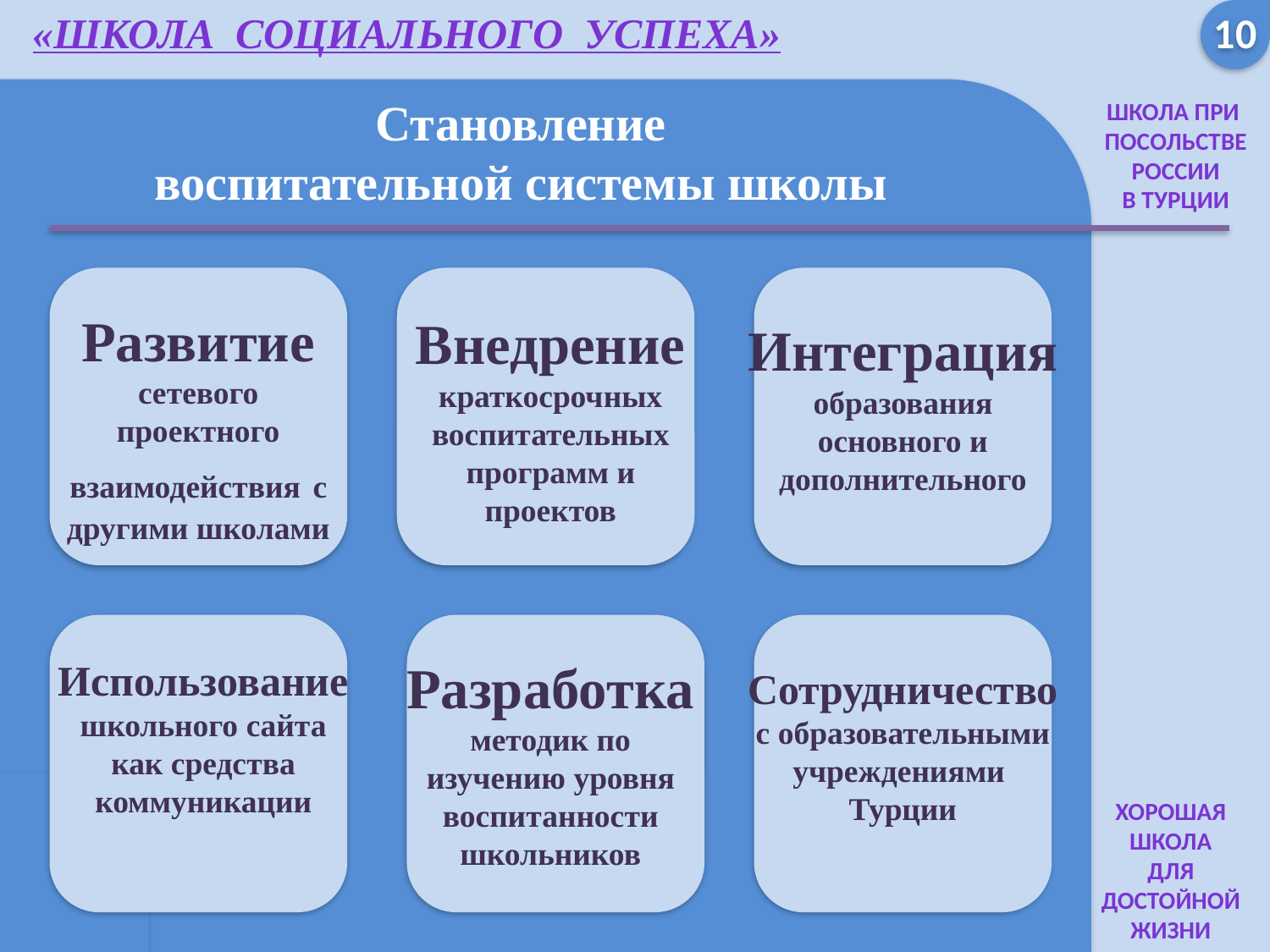

«Школа  социального  успеха»

10

Становление
воспитательной системы школы
Школа при
Посольстве
России
В Турции

Развитие
сетевого проектного взаимодействия с другими школами
Внедрение
краткосрочных воспитательных программ и проектов
Интеграция
образования основного и дополнительного

Разработка
методик по изучению уровня воспитанности школьников
Использование
школьного сайта как средства коммуникации
Сотрудничество
с образовательными учреждениями
Турции
Хорошая школа для достойной жизни
Хорошая
Школа
Для
Достойной
жизни